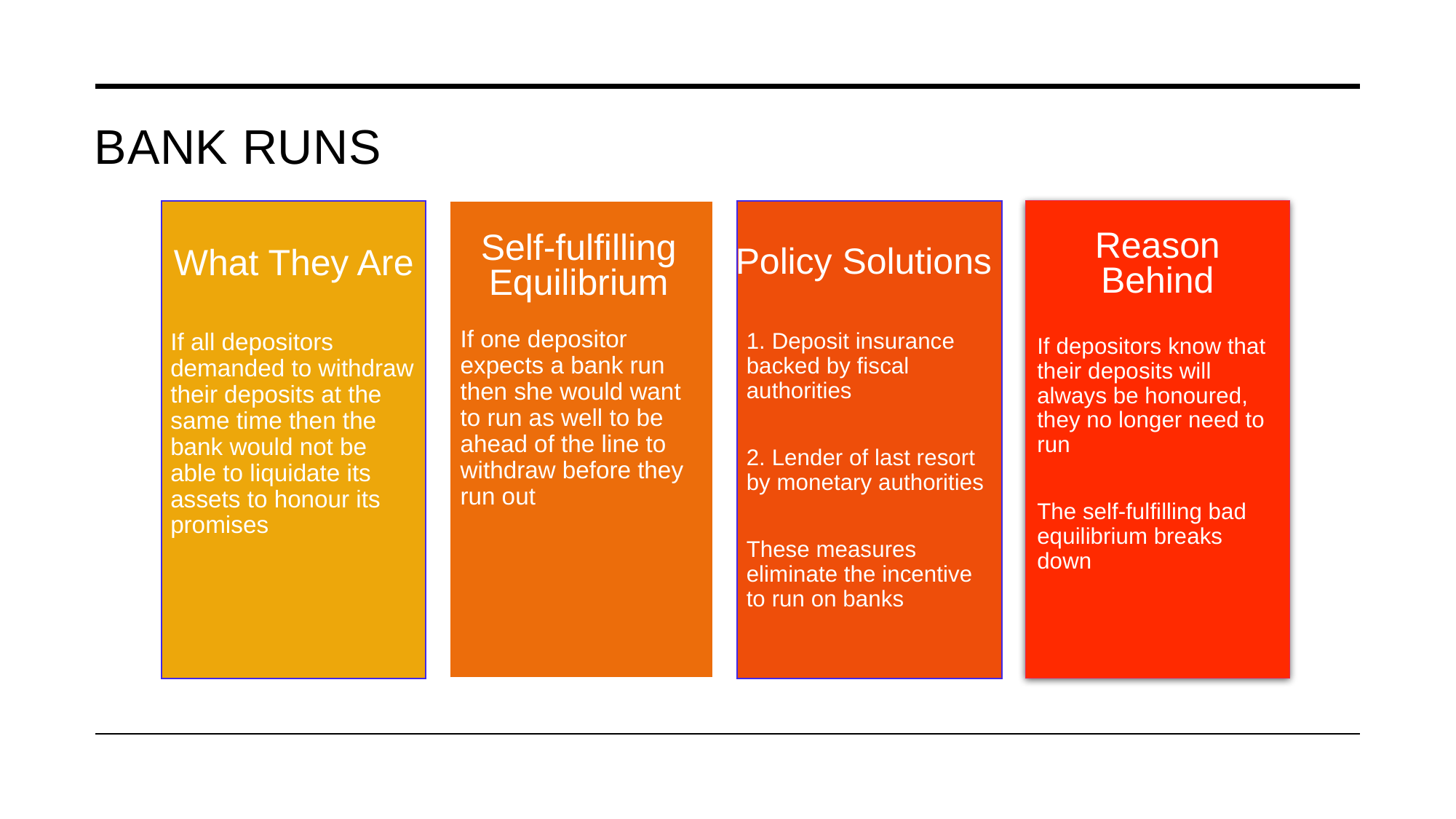

# Bank runs

If all depositors demanded to withdraw their deposits at the same time then the bank would not be able to liquidate its assets to honour its promises

If one depositor expects a bank run then she would want to run as well to be ahead of the line to withdraw before they run out

1. Deposit insurance backed by fiscal authorities

2. Lender of last resort by monetary authorities

These measures eliminate the incentive to run on banks

If depositors know that their deposits will always be honoured, they no longer need to run

The self-fulfilling bad equilibrium breaks down
Self-fulfilling Equilibrium
Policy Solutions
What They Are
Reason Behind